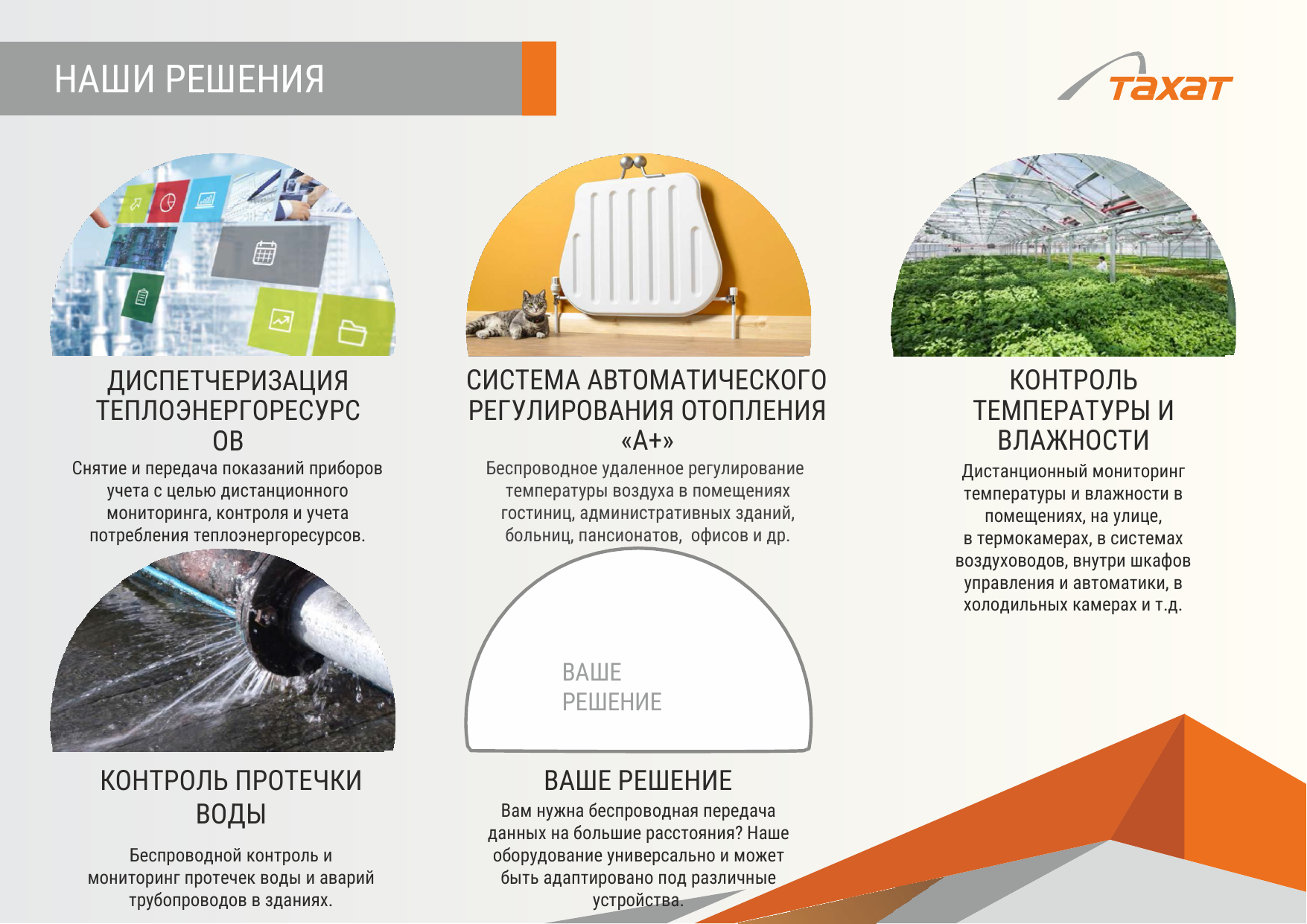

# НАШИ РЕШЕНИЯ

ДИСПЕТЧЕРИЗАЦИЯ ТЕПЛОЭНЕРГОРЕСУРСОВ
Снятие и передача показаний приборов учета с целью дистанционного мониторинга, контроля и учета потребления теплоэнергоресурсов.
СИСТЕМА АВТОМАТИЧЕСКОГО РЕГУЛИРОВАНИЯ ОТОПЛЕНИЯ «А+»
Беспроводное удаленное регулирование температуры воздуха в помещениях гостиниц, административных зданий, больниц, пансионатов,  офисов и др.
КОНТРОЛЬ ТЕМПЕРАТУРЫ И ВЛАЖНОСТИ
Дистанционный мониторинг температуры и влажности в помещениях, на улице,
в термокамерах, в системах воздуховодов, внутри шкафов управления и автоматики, в холодильных камерах и т.д.

ВАШЕ РЕШЕНИЕ

КОНТРОЛЬ ПРОТЕЧКИ ВОДЫ
Беспроводной контроль и мониторинг протечек воды и аварий трубопроводов в зданиях.
ВАШЕ РЕШЕНИЕ
Вам нужна беспроводная передача данных на большие расстояния? Наше оборудование универсально и может быть адаптировано под различные устройства.